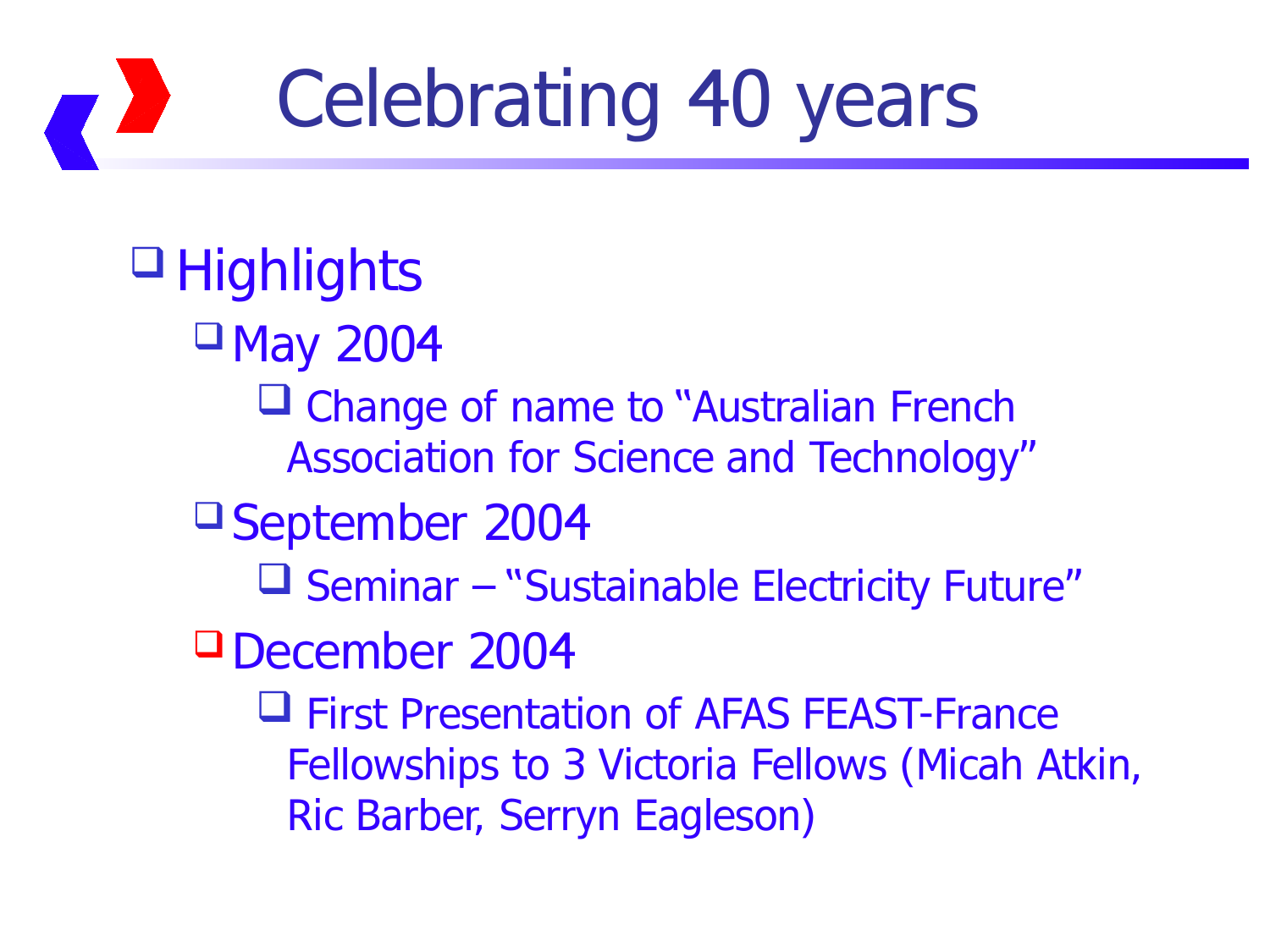

Celebrating 40 years
Highlights
May 2004
 Change of name to “Australian French Association for Science and Technology”
September 2004
 Seminar – “Sustainable Electricity Future”
December 2004
 First Presentation of AFAS FEAST-France Fellowships to 3 Victoria Fellows (Micah Atkin, Ric Barber, Serryn Eagleson)